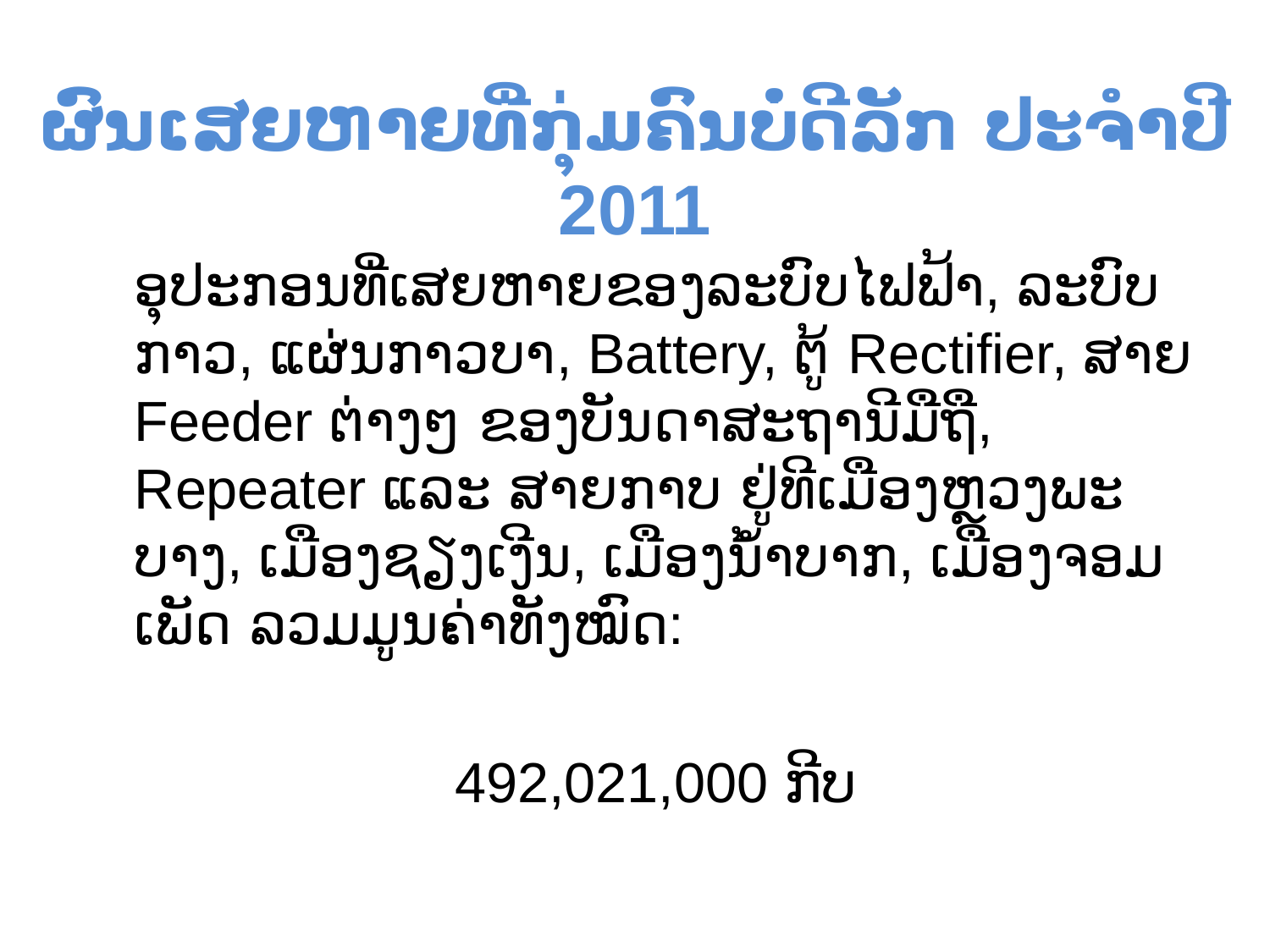

# ຜົນເສຍຫາຍທີ່ກຸ່ມຄົນບໍ່ດີລັກ ປະຈຳປີ 2011
	ອຸປະກອນທີ່ເສຍຫາຍຂອງລະບົບໄຟຟ້າ, ລະບົບກາວ, ແຜ່ນກາວບາ, Battery, ຕູ້ Rectifier, ສາຍ Feeder ຕ່າງໆ ຂອງບັນດາສະຖານີມືຖື, Repeater ແລະ ສາຍກາບ ຢູ່ທີເມືອງຫຼວງພະບາງ, ເມືອງຊຽງເງີນ, ເມືອງນ້ຳບາກ, ເມືອງຈອມເພັດ ລວມມູນຄ່າທັງໝົດ:

492,021,000 ກີບ